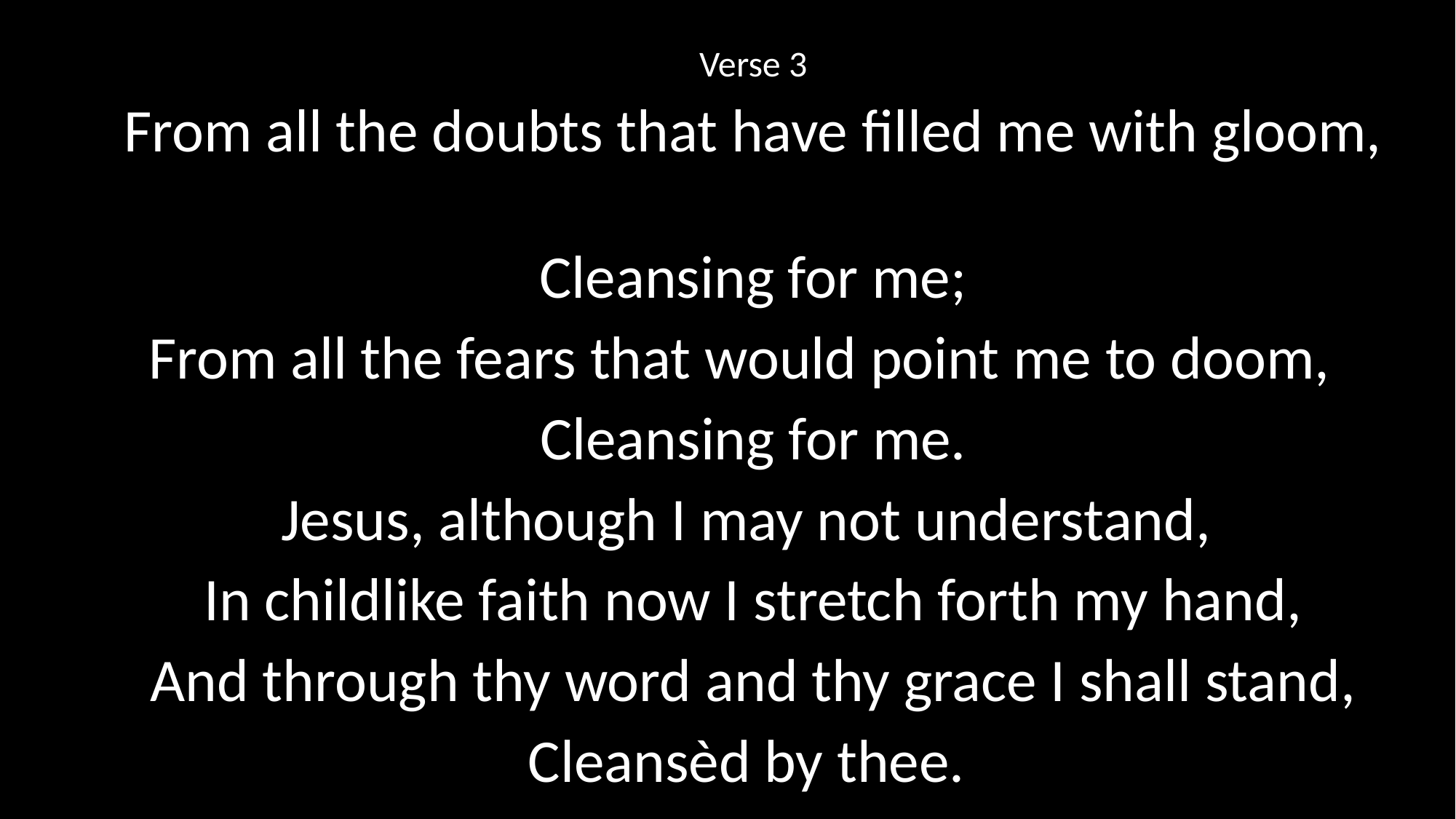

Verse 3
From all the doubts that have filled me with gloom,
Cleansing for me;
From all the fears that would point me to doom,
Cleansing for me.
Jesus, although I may not understand,
In childlike faith now I stretch forth my hand,
And through thy word and thy grace I shall stand,
Cleansèd by thee.